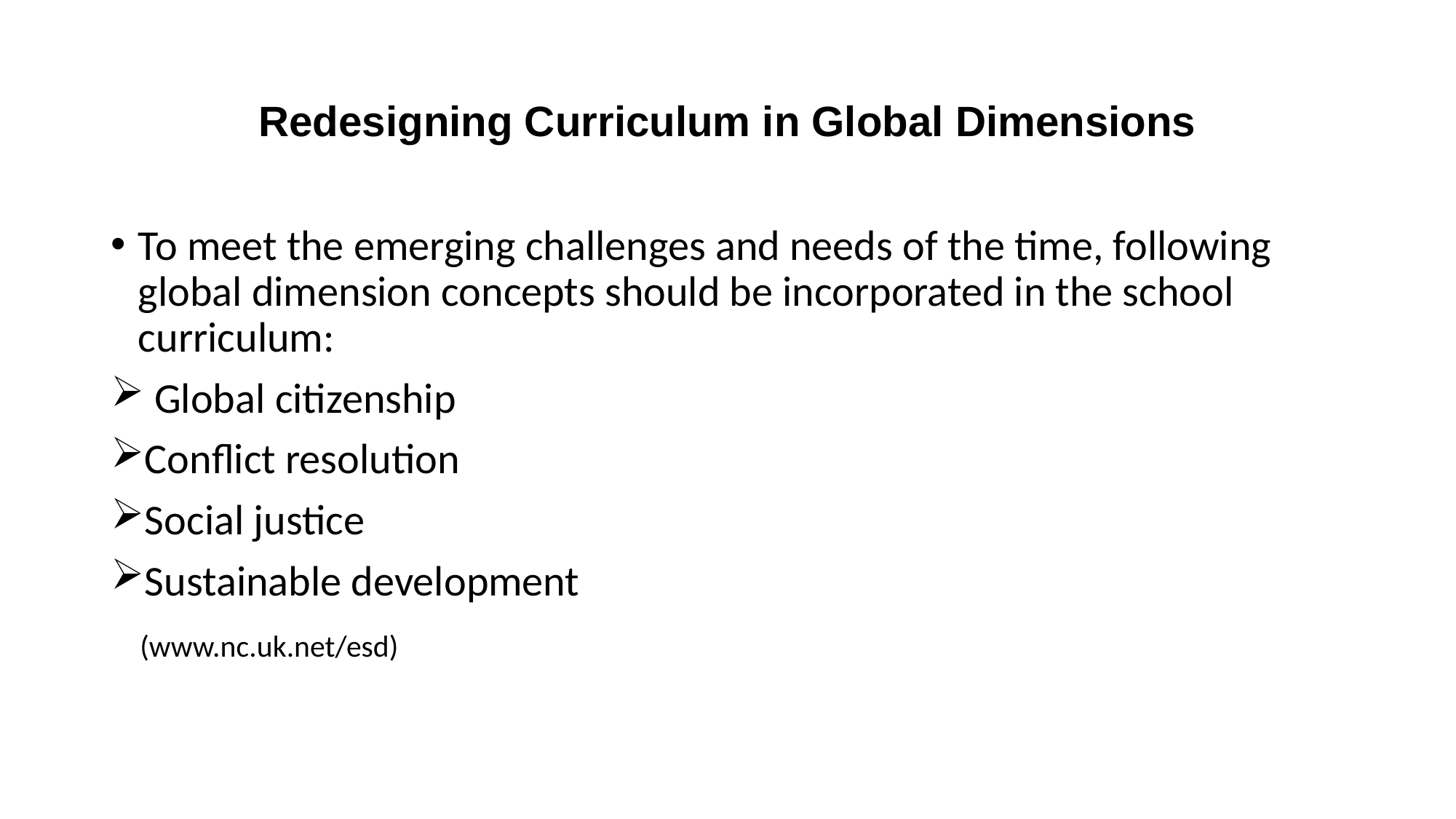

# Redesigning Curriculum in Global Dimensions
To meet the emerging challenges and needs of the time, following  global dimension concepts should be incorporated in the school curriculum:
 Global citizenship
Conflict resolution
Social justice
Sustainable development
   (www.nc.uk.net/esd)